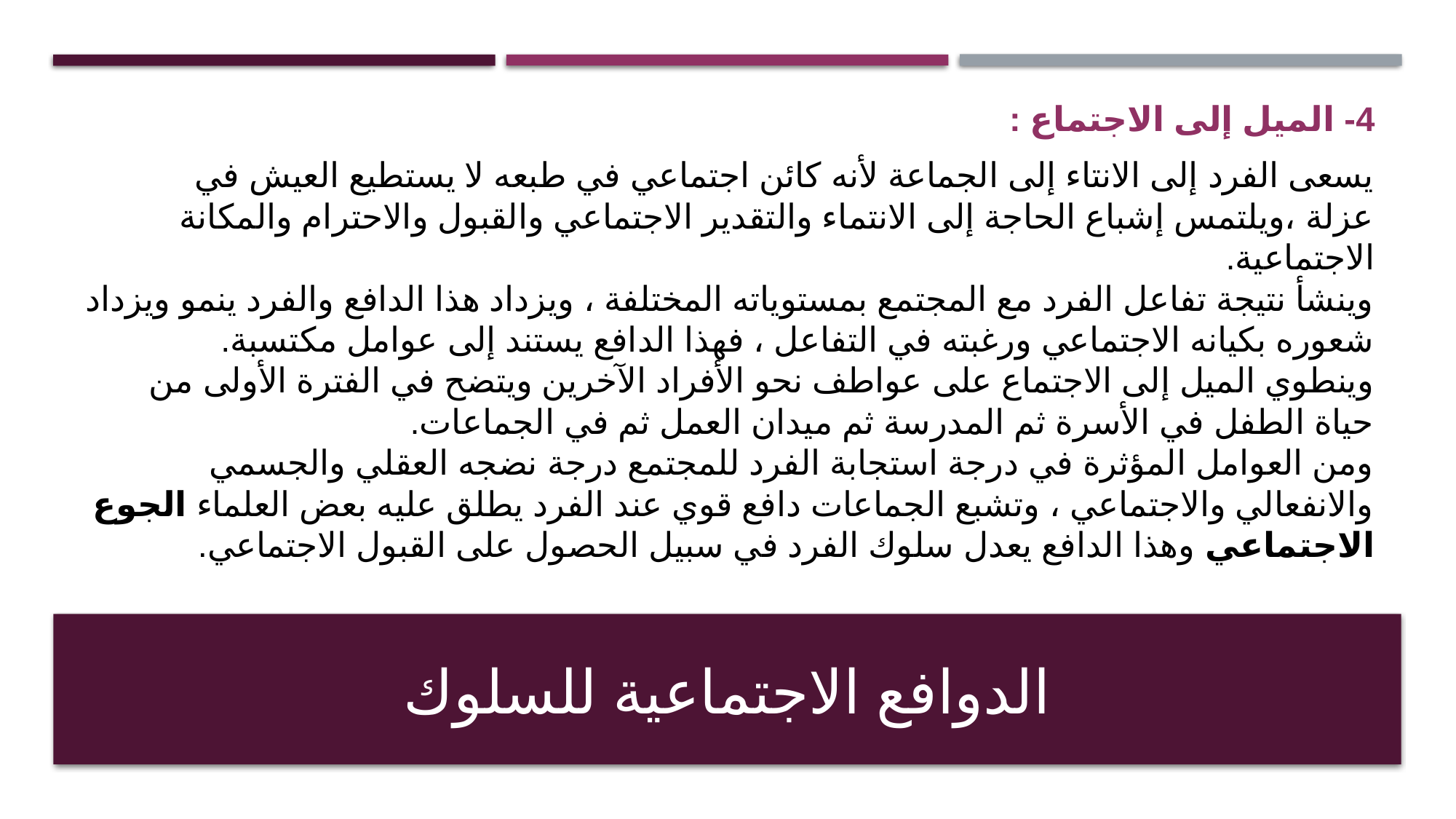

4- الميل إلى الاجتماع :
يسعى الفرد إلى الانتاء إلى الجماعة لأنه كائن اجتماعي في طبعه لا يستطيع العيش في عزلة ،ويلتمس إشباع الحاجة إلى الانتماء والتقدير الاجتماعي والقبول والاحترام والمكانة الاجتماعية.
وينشأ نتيجة تفاعل الفرد مع المجتمع بمستوياته المختلفة ، ويزداد هذا الدافع والفرد ينمو ويزداد شعوره بكيانه الاجتماعي ورغبته في التفاعل ، فهذا الدافع يستند إلى عوامل مكتسبة.
وينطوي الميل إلى الاجتماع على عواطف نحو الأفراد الآخرين ويتضح في الفترة الأولى من حياة الطفل في الأسرة ثم المدرسة ثم ميدان العمل ثم في الجماعات.
ومن العوامل المؤثرة في درجة استجابة الفرد للمجتمع درجة نضجه العقلي والجسمي والانفعالي والاجتماعي ، وتشبع الجماعات دافع قوي عند الفرد يطلق عليه بعض العلماء الجوع الاجتماعي وهذا الدافع يعدل سلوك الفرد في سبيل الحصول على القبول الاجتماعي.
# الدوافع الاجتماعية للسلوك